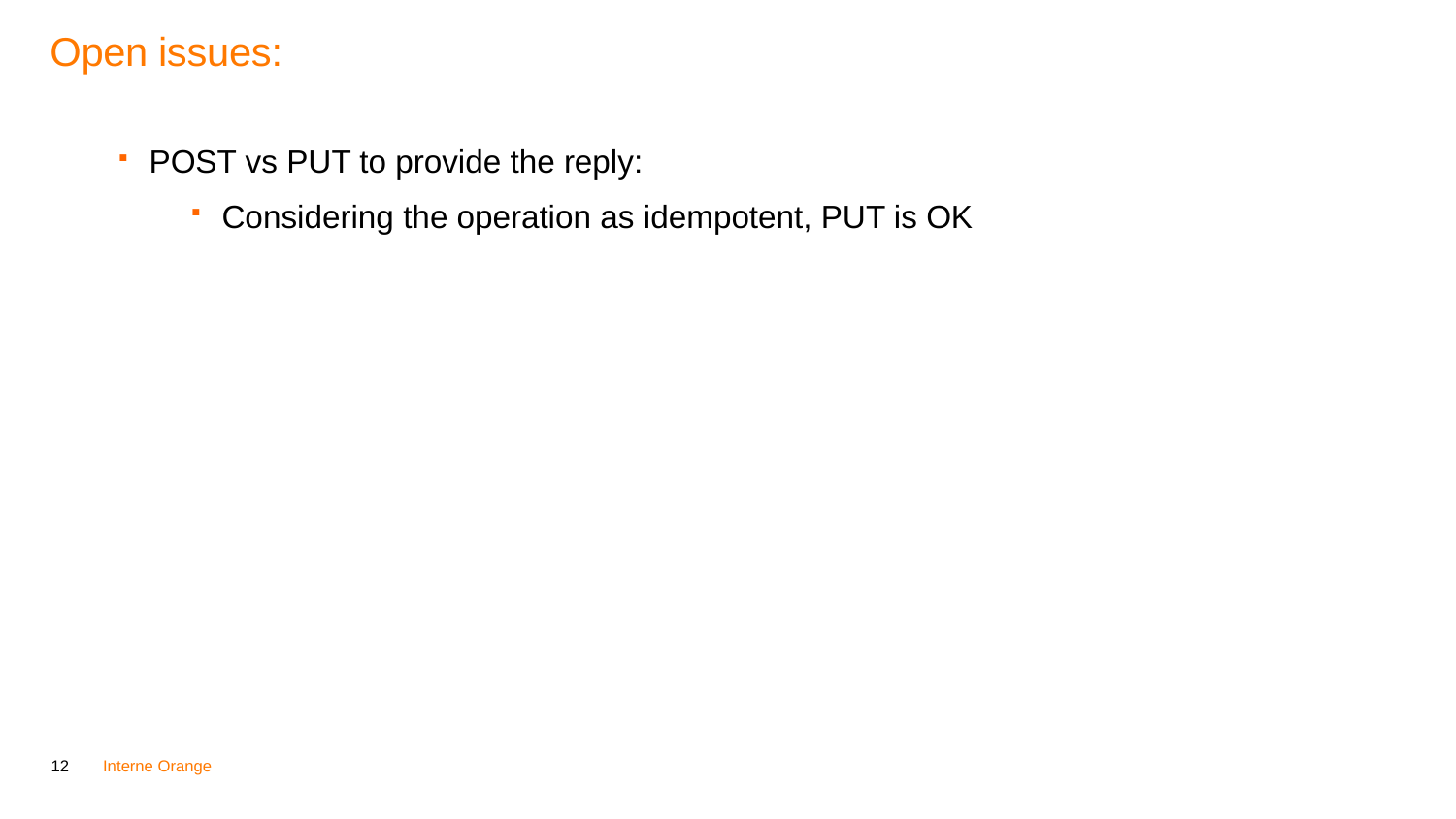

# Open issues:

POST vs PUT to provide the reply:
Considering the operation as idempotent, PUT is OK